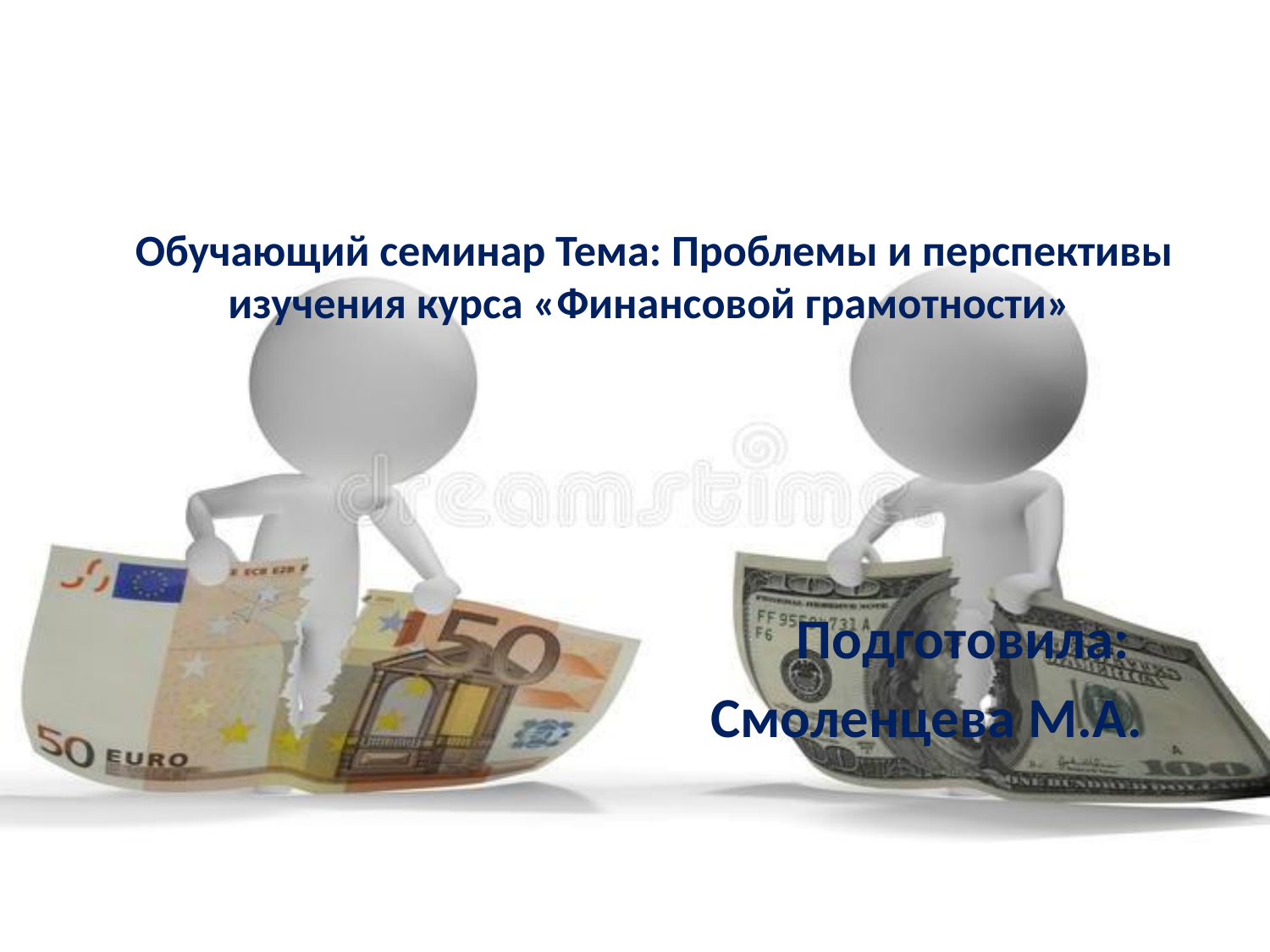

# Обучающий семинар Тема: Проблемы и перспективы изучения курса «Финансовой грамотности»
    Подготовила:
  Смоленцева М.А.